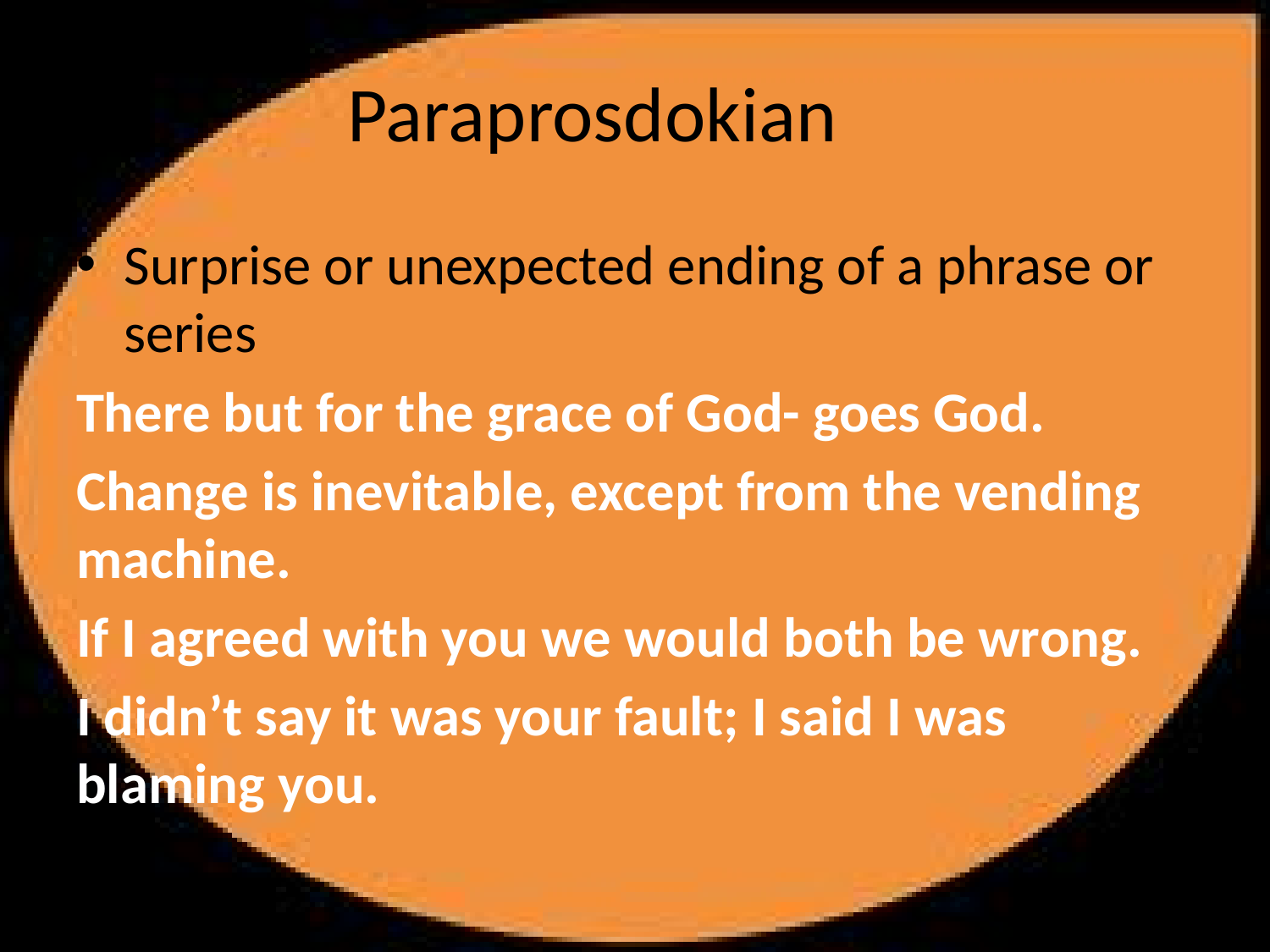

# Paraprosdokian
Surprise or unexpected ending of a phrase or series
There but for the grace of God- goes God.
Change is inevitable, except from the vending machine.
If I agreed with you we would both be wrong.
I didn’t say it was your fault; I said I was blaming you.